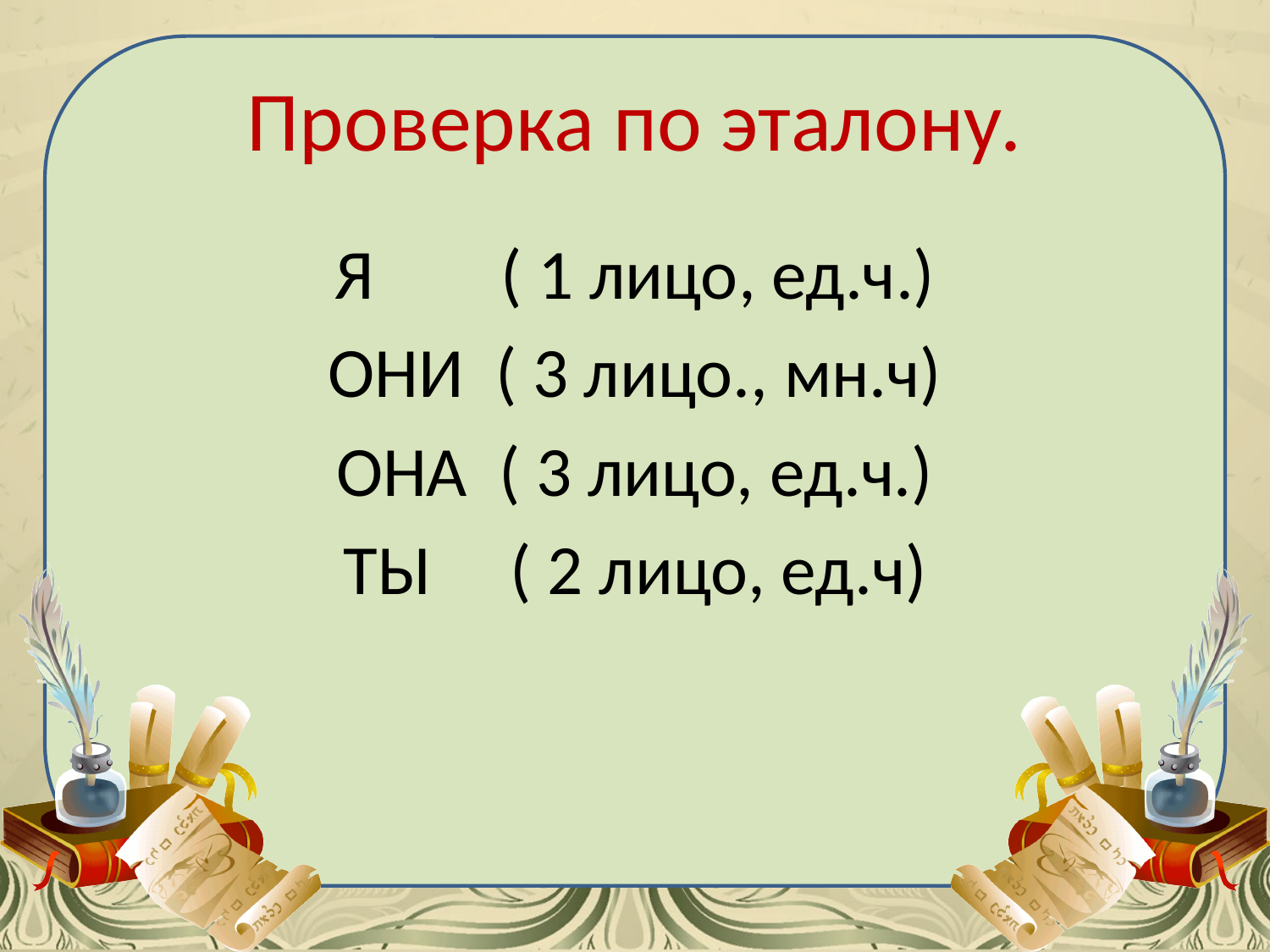

# Проверка по эталону.
Я        ( 1 лицо, ед.ч.)
ОНИ  ( 3 лицо., мн.ч)
ОНА  ( 3 лицо, ед.ч.)
ТЫ     ( 2 лицо, ед.ч)